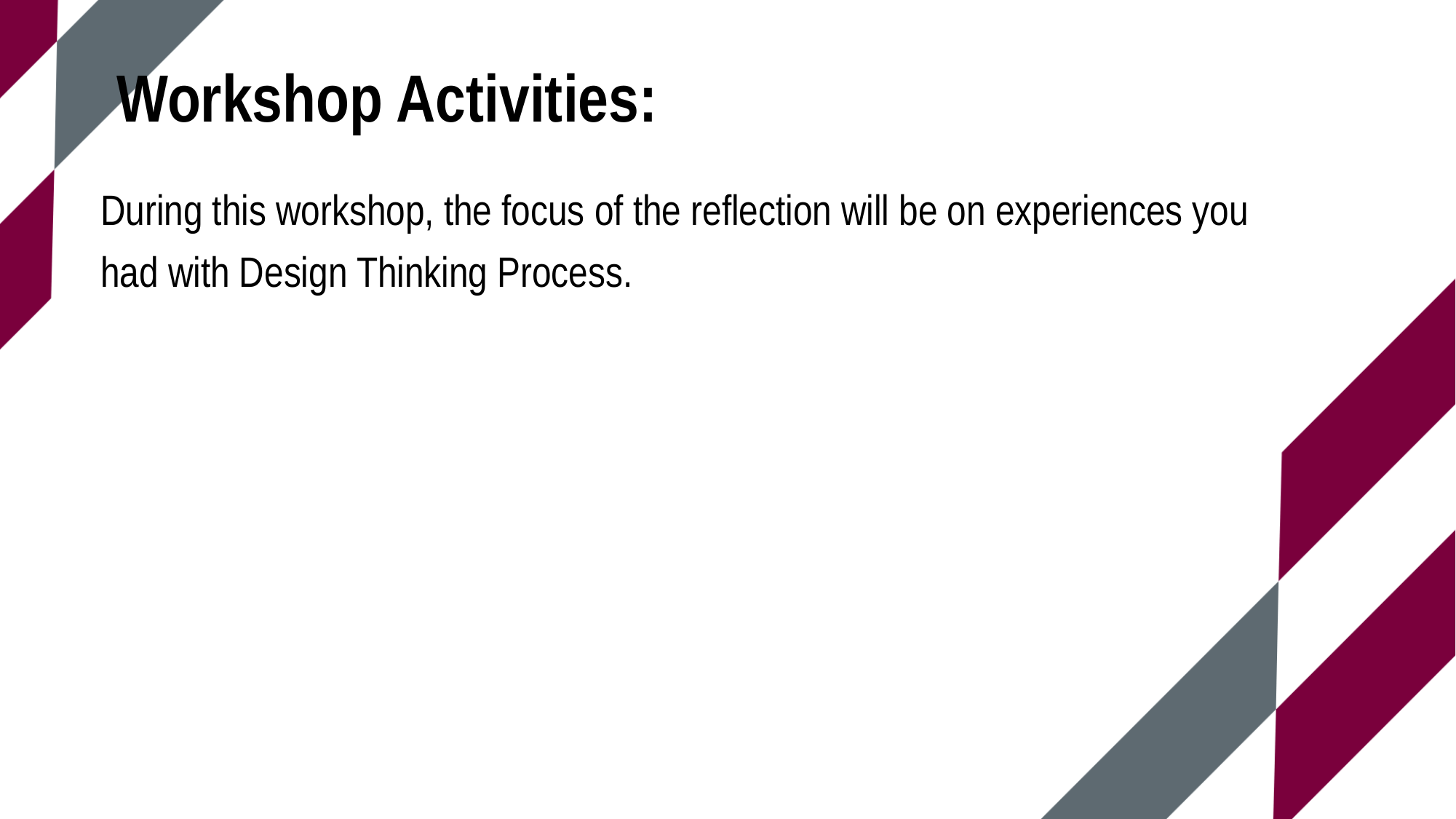

# Workshop Activities:
During this workshop, the focus of the reflection will be on experiences you had with Design Thinking Process.